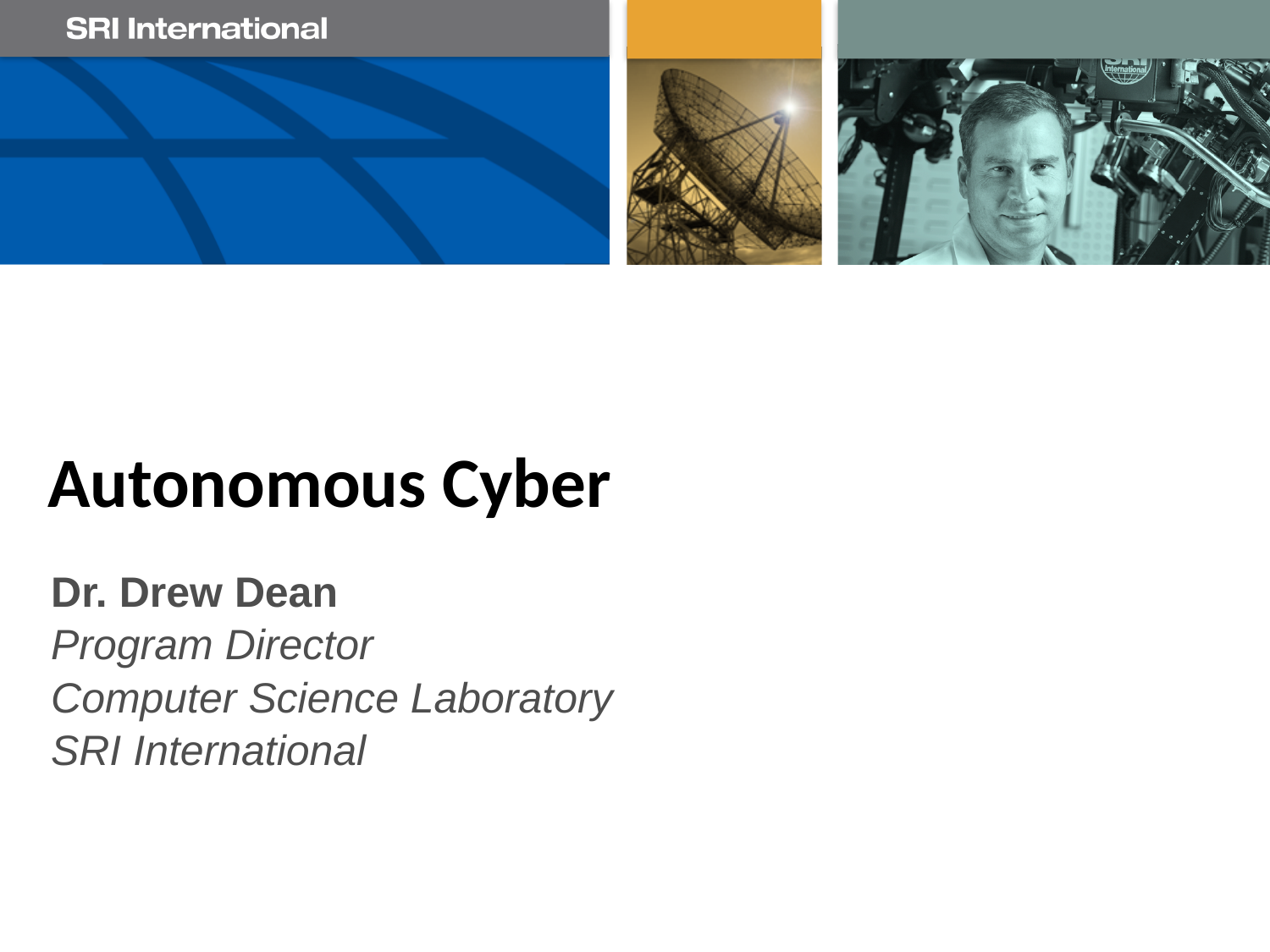

# Autonomous Cyber
Dr. Drew Dean
Program Director
Computer Science Laboratory
SRI International